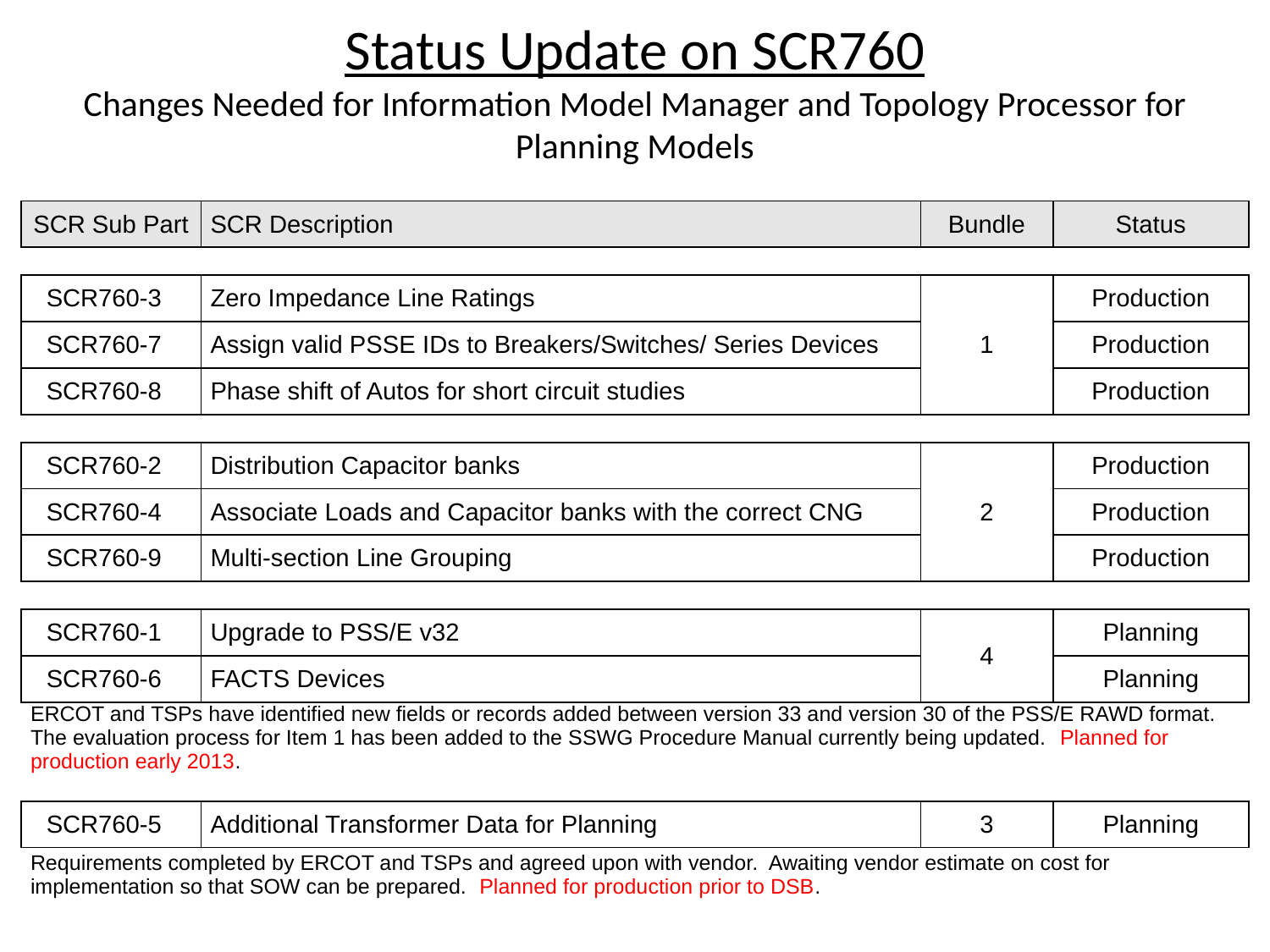

# Status Update on SCR760 Changes Needed for Information Model Manager and Topology Processor for Planning Models
| SCR Sub Part | SCR Description | Bundle | Status |
| --- | --- | --- | --- |
|  |  |  |  |
| SCR760-3 | Zero Impedance Line Ratings | 1 | Production |
| SCR760-7 | Assign valid PSSE IDs to Breakers/Switches/ Series Devices |  | Production |
| SCR760-8 | Phase shift of Autos for short circuit studies |  | Production |
|  |  |  |  |
| SCR760-2 | Distribution Capacitor banks | 2 | Production |
| SCR760-4 | Associate Loads and Capacitor banks with the correct CNG |  | Production |
| SCR760-9 | Multi-section Line Grouping |  | Production |
|  |  |  |  |
| SCR760-1 | Upgrade to PSS/E v32 | 4 | Planning |
| SCR760-6 | FACTS Devices |  | Planning |
| ERCOT and TSPs have identified new fields or records added between version 33 and version 30 of the PSS/E RAWD format. The evaluation process for Item 1 has been added to the SSWG Procedure Manual currently being updated. Planned for production early 2013. |  |  |  |
|  |  |  |  |
| SCR760-5 | Additional Transformer Data for Planning | 3 | Planning |
| Requirements completed by ERCOT and TSPs and agreed upon with vendor.  Awaiting vendor estimate on cost for implementation so that SOW can be prepared. Planned for production prior to DSB. |  |  |  |